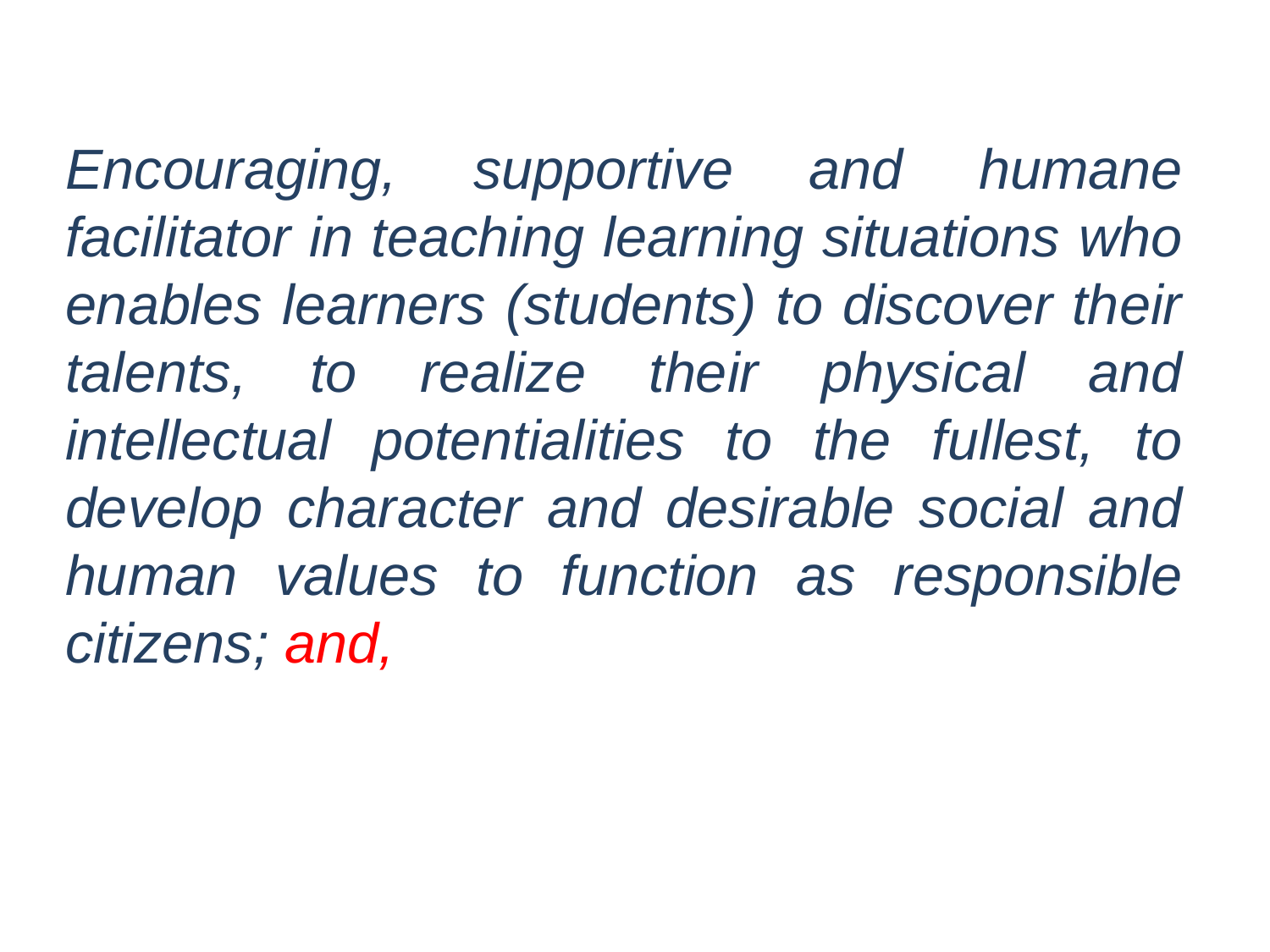

Encouraging, supportive and humane facilitator in teaching learning situations who enables learners (students) to discover their talents, to realize their physical and intellectual potentialities to the fullest, to develop character and desirable social and human values to function as responsible citizens; and,